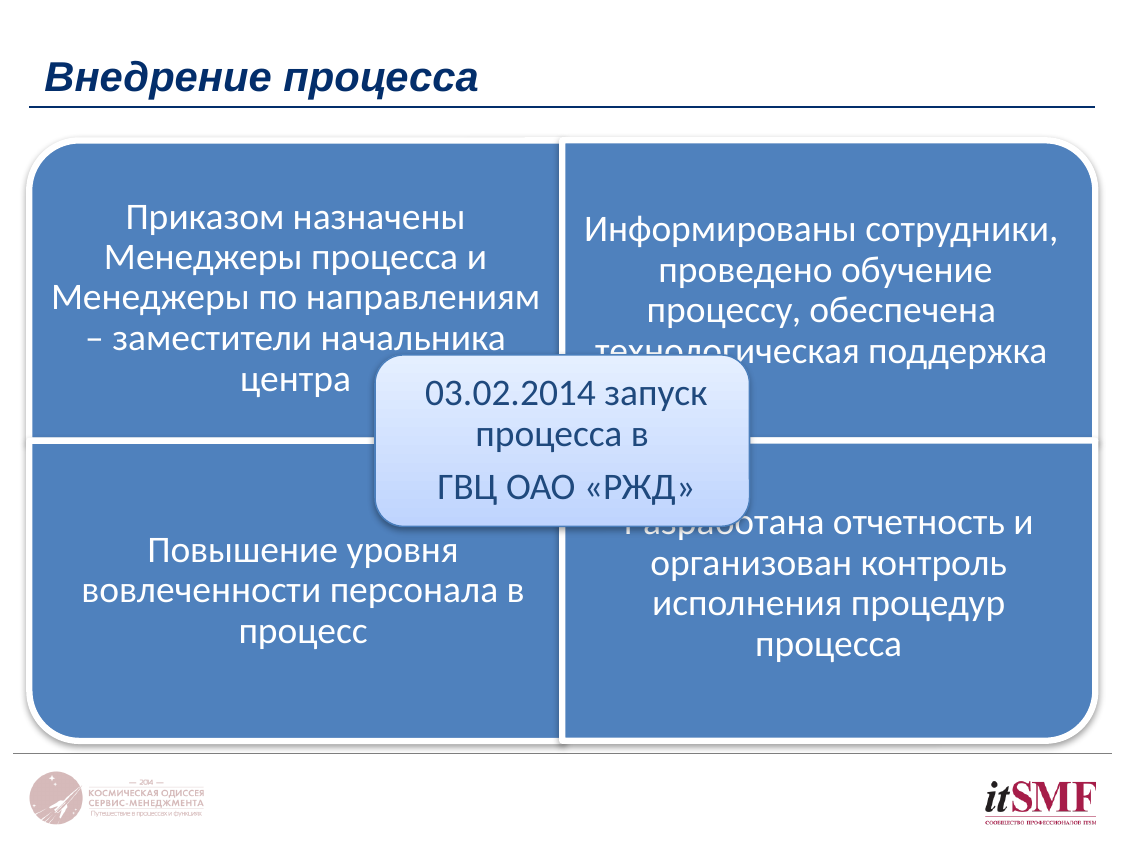

# Внедрение процесса
Приказом назначены Менеджеры процесса и Менеджеры по направлениям – заместители начальника центра
Информированы сотрудники,  проведено обучение процессу, обеспечена технологическая поддержка
Повышение уровня вовлеченности персонала в процесс
Разработана отчетность и организован контроль исполнения процедур процесса
03.02.2014 запуск процесса в
ГВЦ ОАО «РЖД»